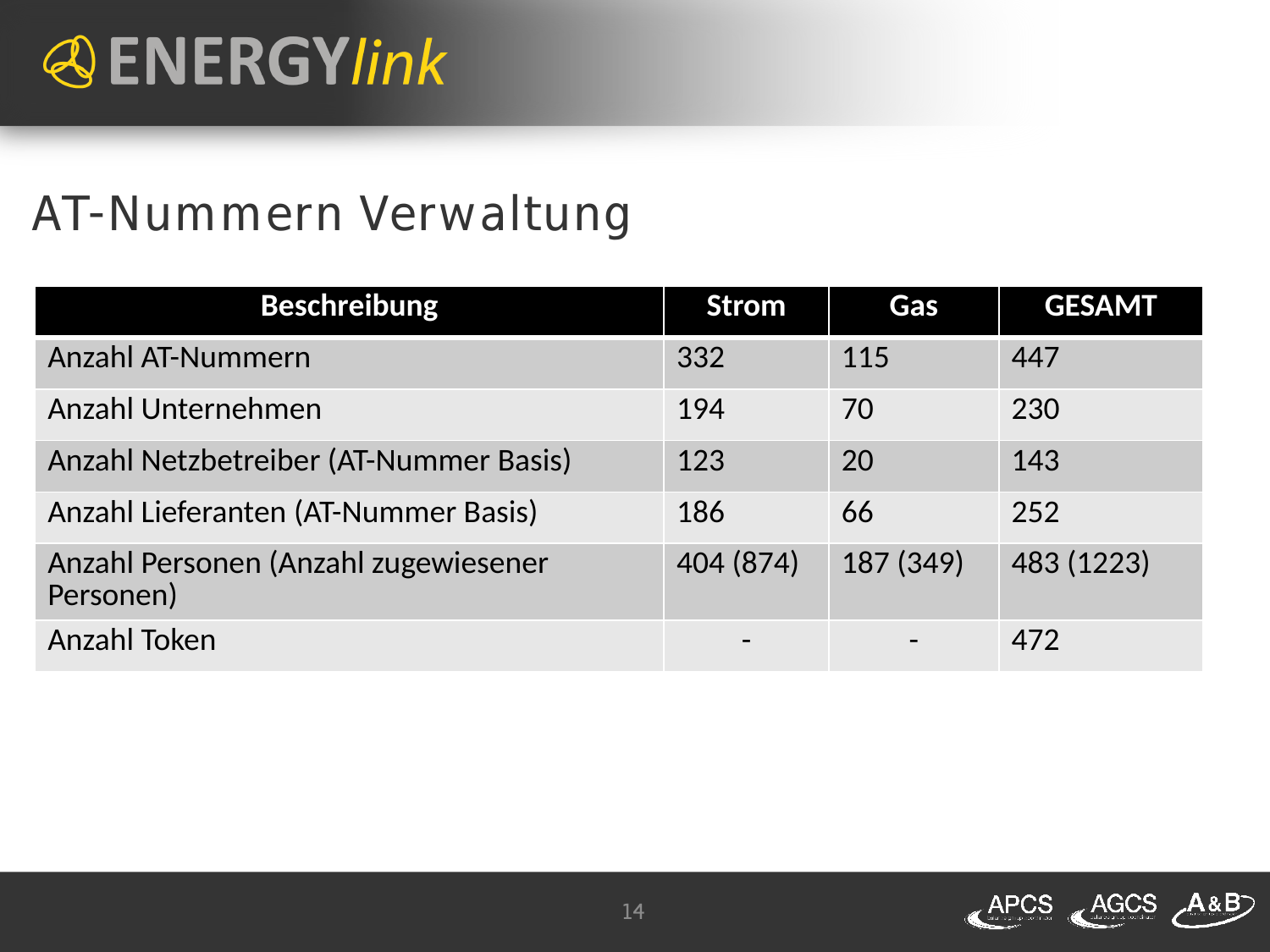

# AT-Nummern Verwaltung
| Beschreibung | Strom | Gas | GESAMT |
| --- | --- | --- | --- |
| Anzahl AT-Nummern | 332 | 115 | 447 |
| Anzahl Unternehmen | 194 | 70 | 230 |
| Anzahl Netzbetreiber (AT-Nummer Basis) | 123 | 20 | 143 |
| Anzahl Lieferanten (AT-Nummer Basis) | 186 | 66 | 252 |
| Anzahl Personen (Anzahl zugewiesener Personen) | 404 (874) | 187 (349) | 483 (1223) |
| Anzahl Token | - | - | 472 |
14